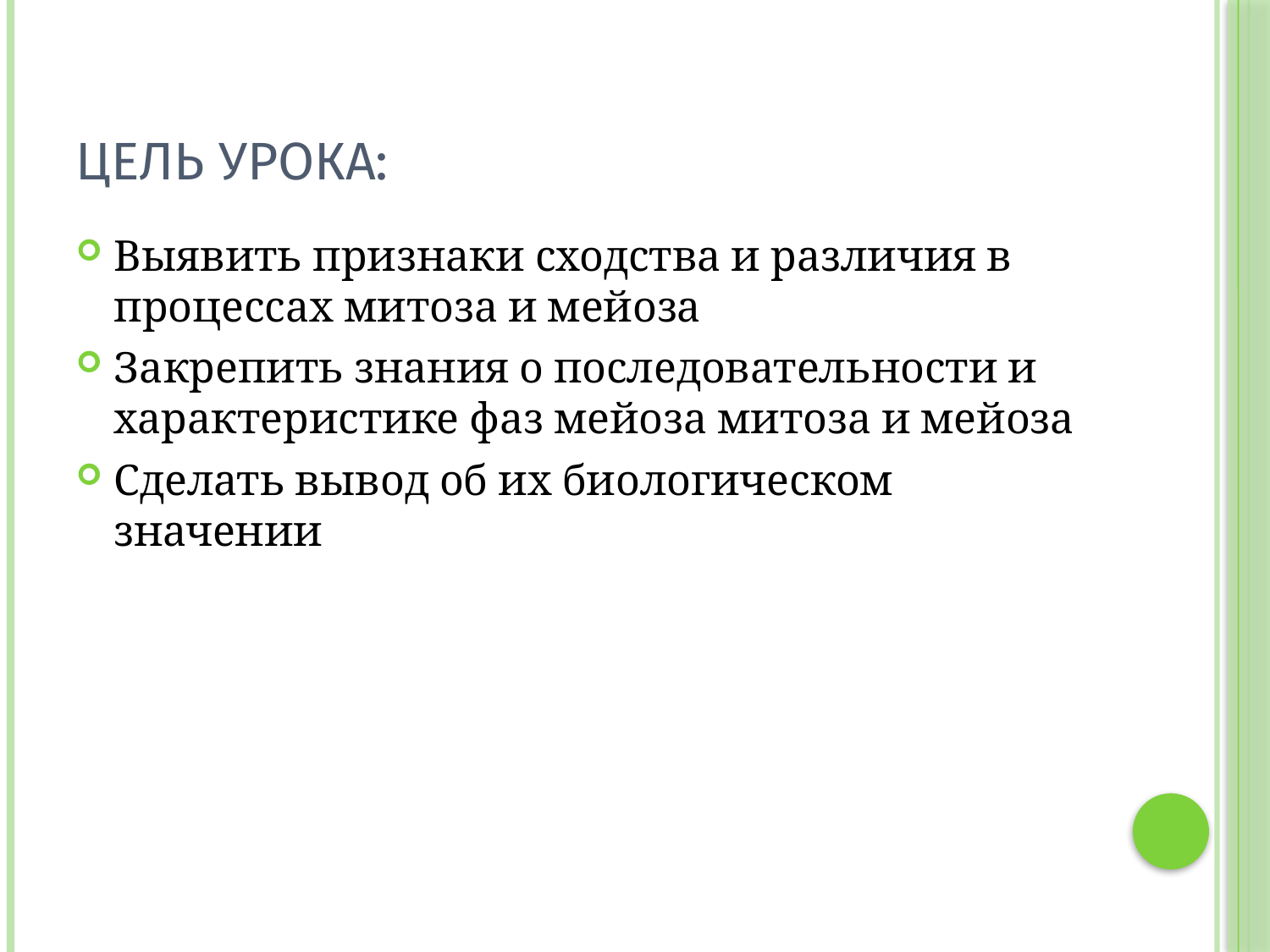

# Цель урока:
Выявить признаки сходства и различия в процессах митоза и мейоза
Закрепить знания о последовательности и характеристике фаз мейоза митоза и мейоза
Сделать вывод об их биологическом значении